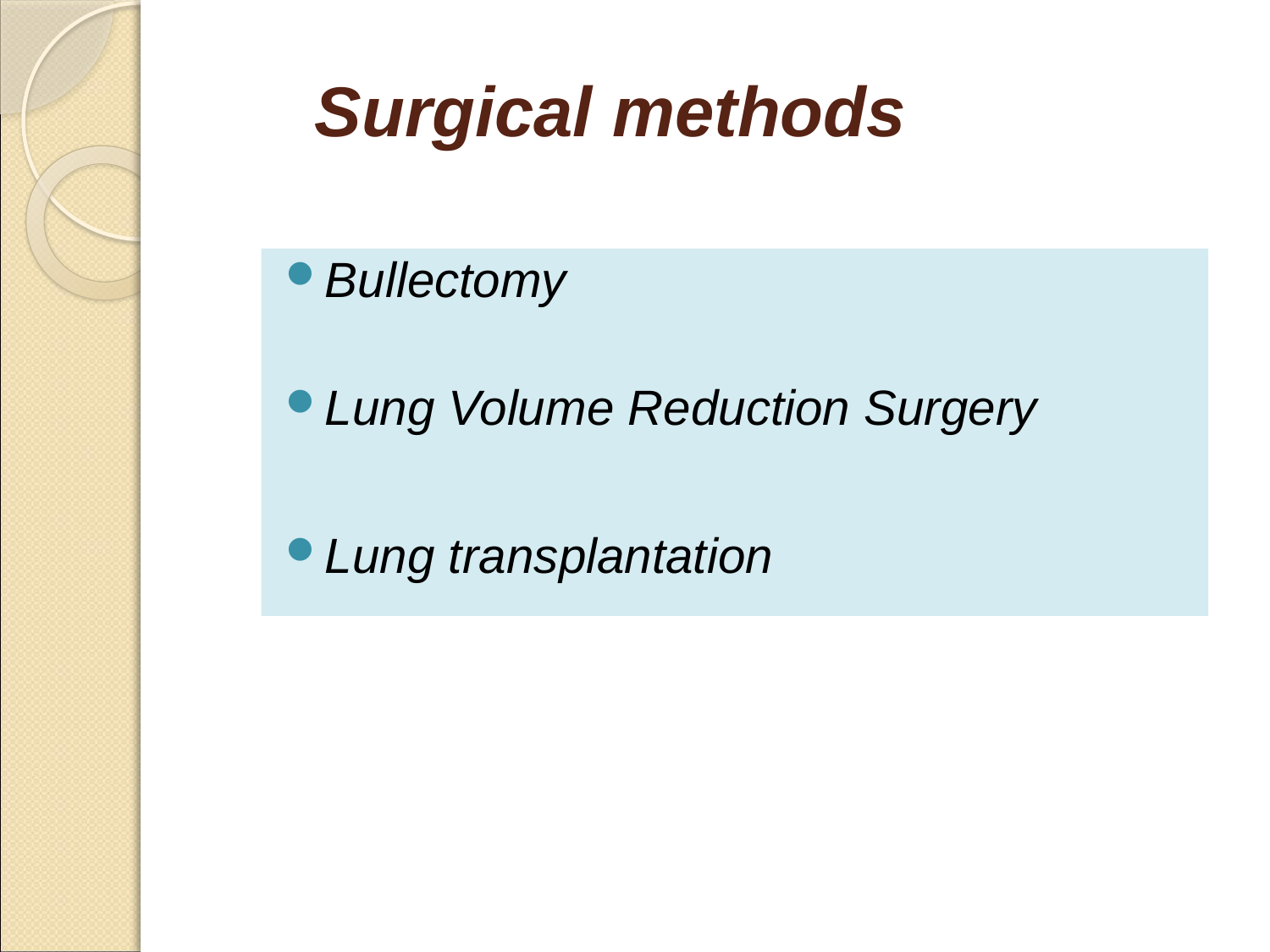

# Surgical methods
Bullectomy

Lung Volume Reduction Surgery

Lung transplantation